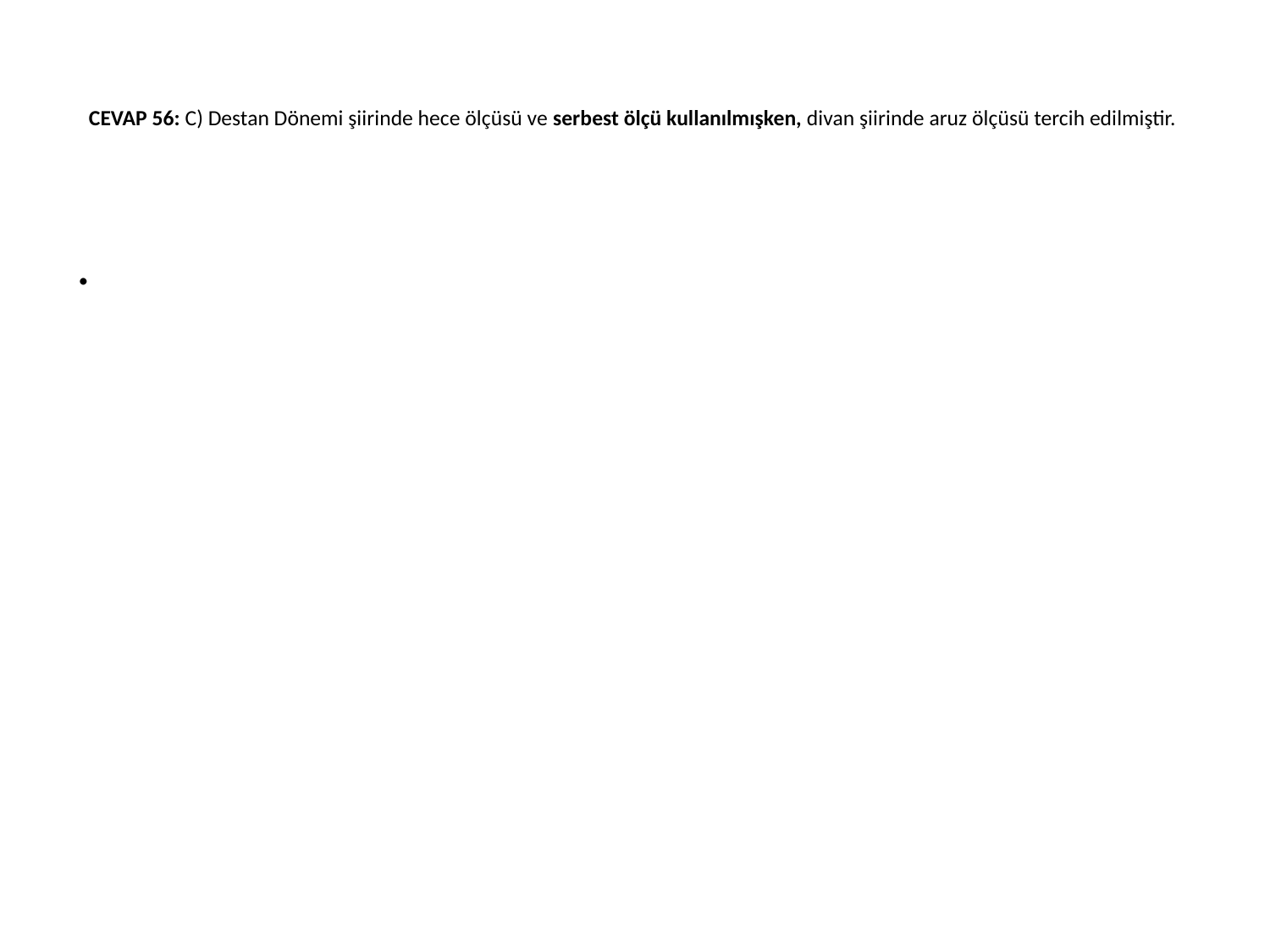

# CEVAP 56: C) Destan Dönemi şiirinde hece ölçüsü ve serbest ölçü kullanılmışken, divan şiirinde aruz ölçüsü tercih edilmiştir.
.